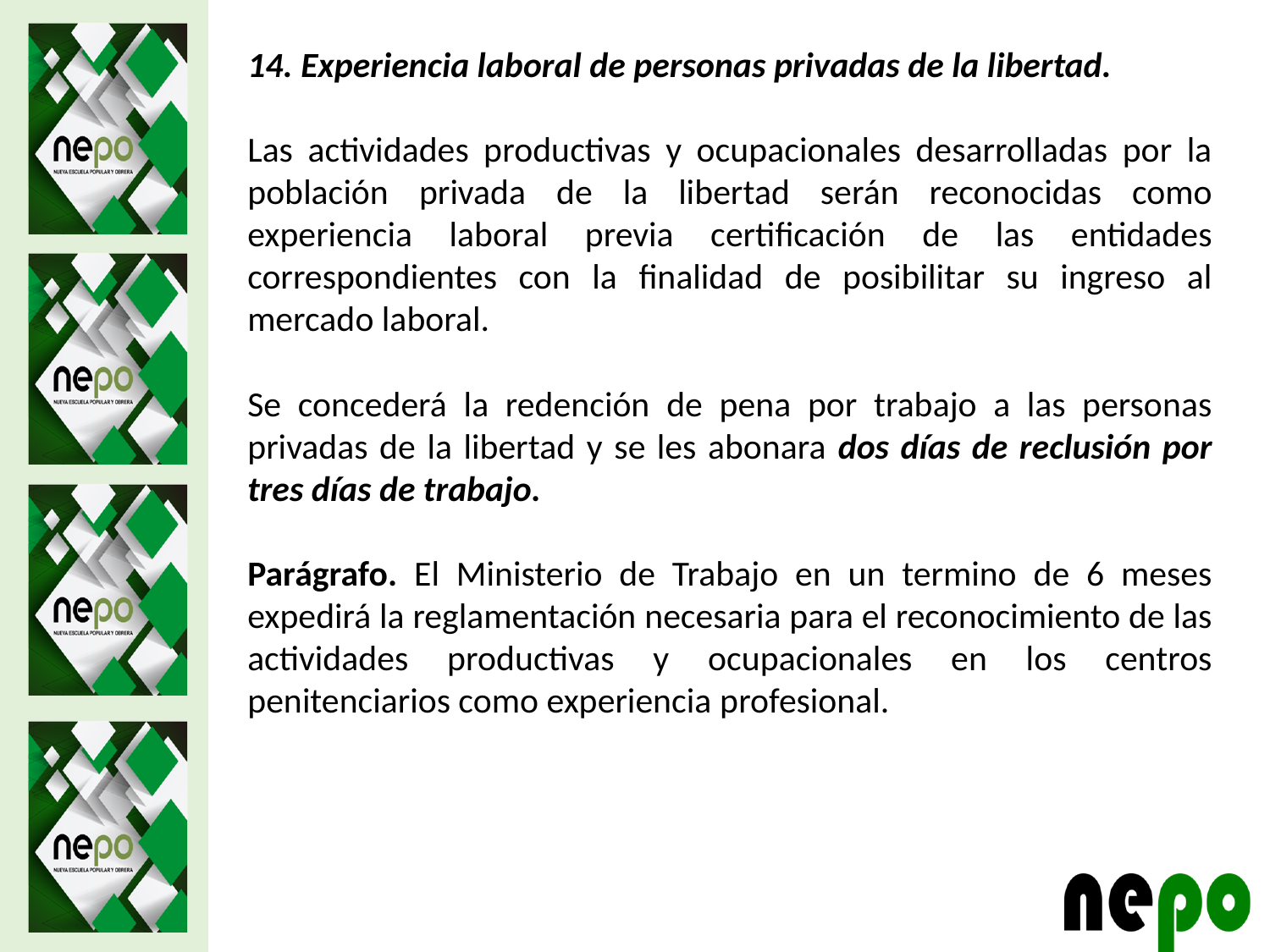

14. Experiencia laboral de personas privadas de la libertad.

Las actividades productivas y ocupacionales desarrolladas por la población privada de la libertad serán reconocidas como experiencia laboral previa certificación de las entidades correspondientes con la finalidad de posibilitar su ingreso al mercado laboral.

Se concederá la redención de pena por trabajo a las personas privadas de la libertad y se les abonara dos días de reclusión por tres días de trabajo.

Parágrafo. El Ministerio de Trabajo en un termino de 6 meses expedirá la reglamentación necesaria para el reconocimiento de las actividades productivas y ocupacionales en los centros penitenciarios como experiencia profesional.